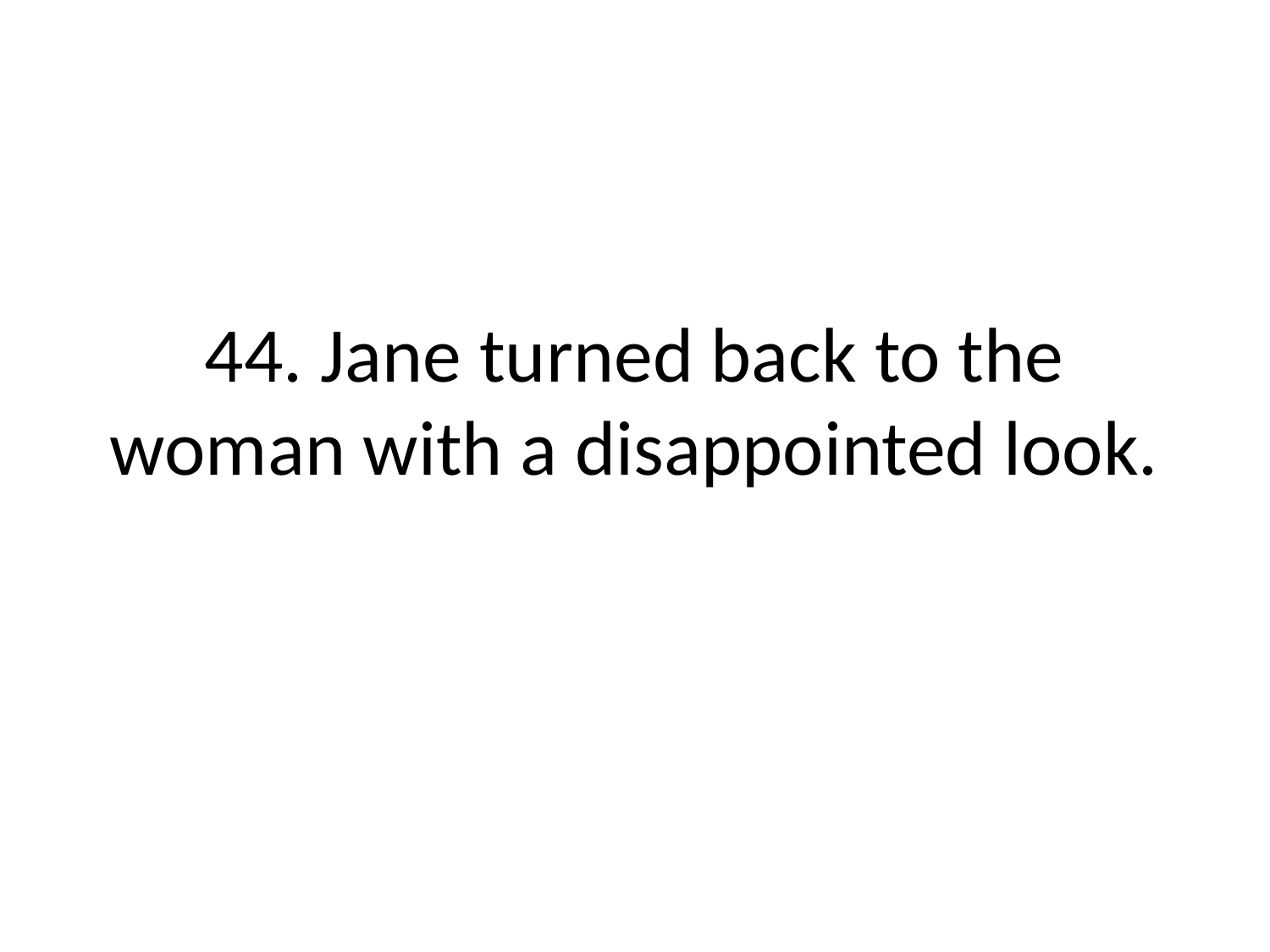

# 44. Jane turned back to the woman with a disappointed look.